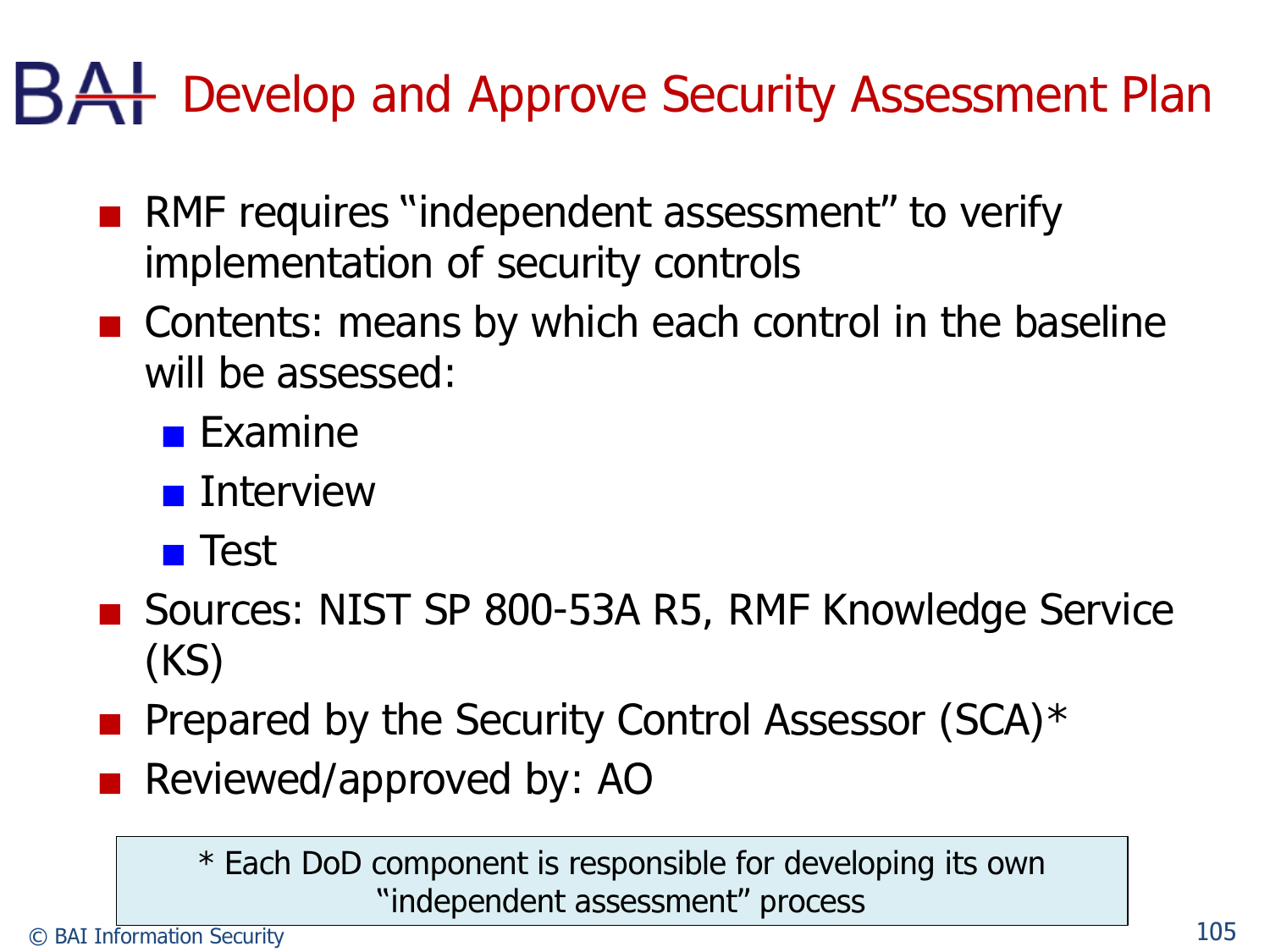

# Develop and Approve Security Assessment Plan
RMF requires “independent assessment” to verify implementation of security controls
Contents: means by which each control in the baseline will be assessed:
Examine
Interview
Test
Sources: NIST SP 800-53A R5, RMF Knowledge Service (KS)
Prepared by the Security Control Assessor (SCA)*
Reviewed/approved by: AO
* Each DoD component is responsible for developing its own “independent assessment” process